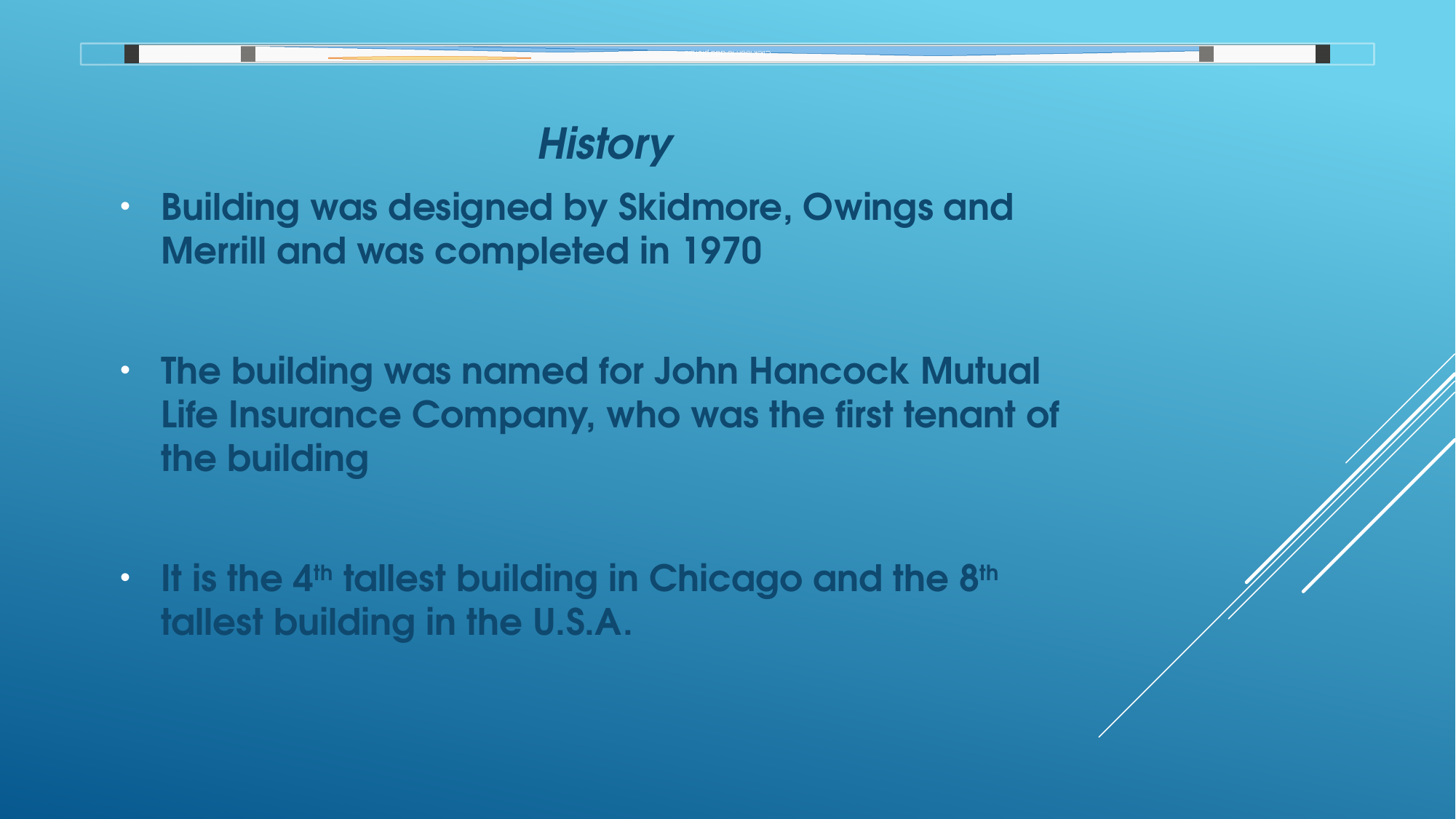

History
Building was designed by Skidmore, Owings and Merrill and was completed in 1970

The building was named for John Hancock Mutual Life Insurance Company, who was the first tenant of the building

It is the 4th tallest building in Chicago and the 8th tallest building in the U.S.A.
#